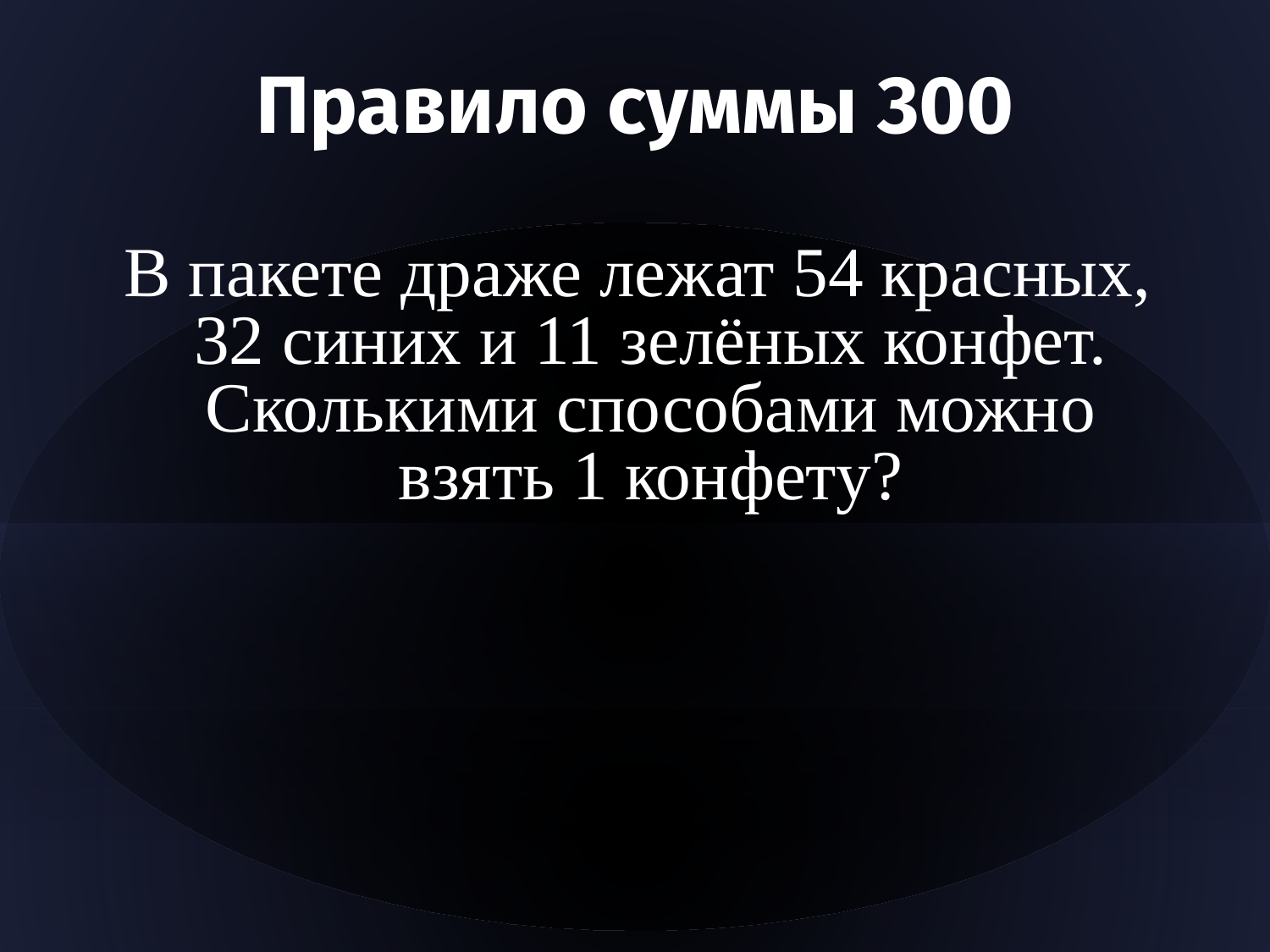

# Правило суммы 300
В пакете драже лежат 54 красных, 32 синих и 11 зелёных конфет. Сколькими способами можно взять 1 конфету?